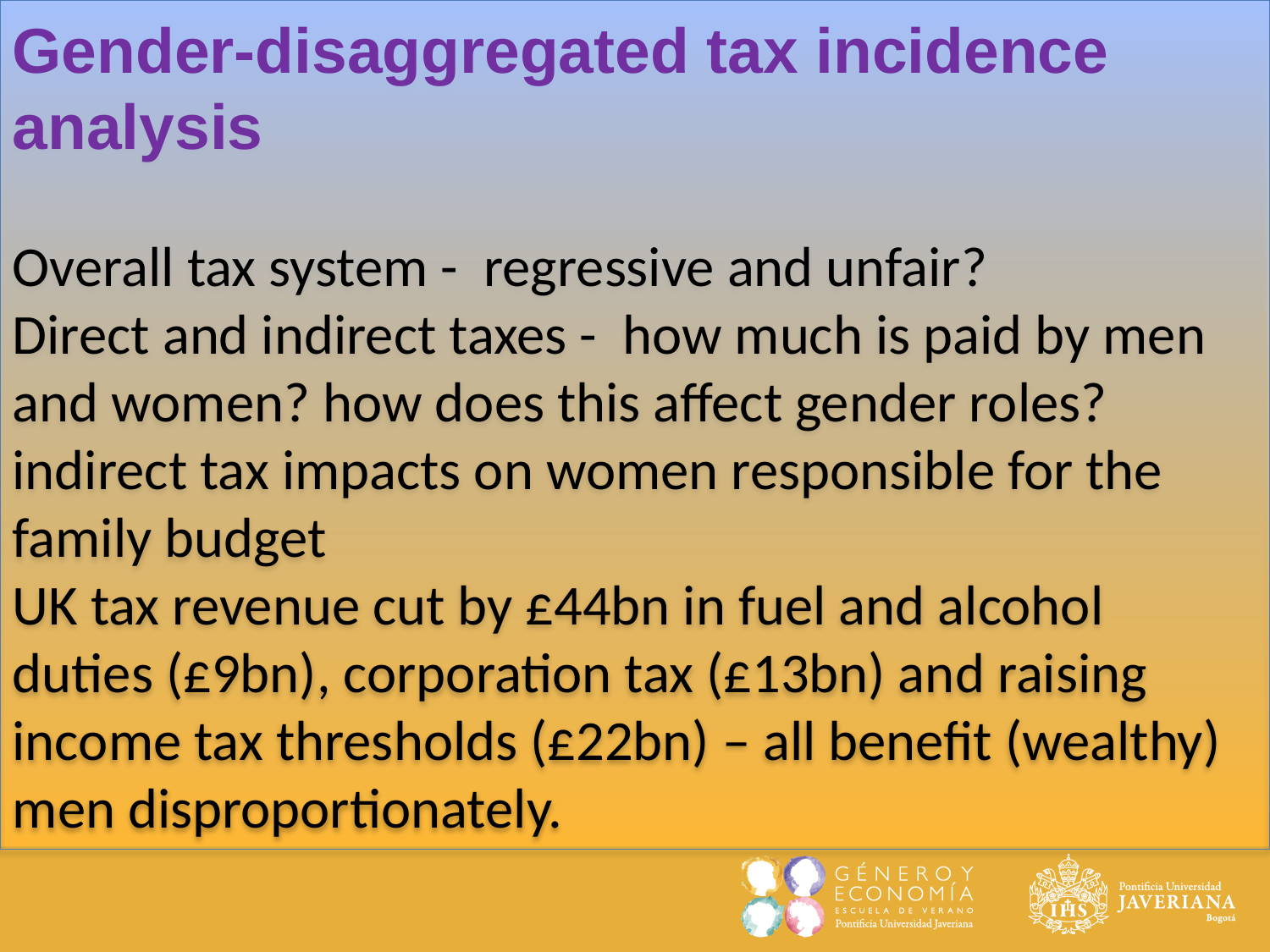

Gender-disaggregated tax incidence analysis

Overall tax system -  regressive and unfair?
Direct and indirect taxes -  how much is paid by men and women? how does this affect gender roles?
indirect tax impacts on women responsible for the family budget
UK tax revenue cut by £44bn in fuel and alcohol duties (£9bn), corporation tax (£13bn) and raising income tax thresholds (£22bn) – all benefit (wealthy) men disproportionately.